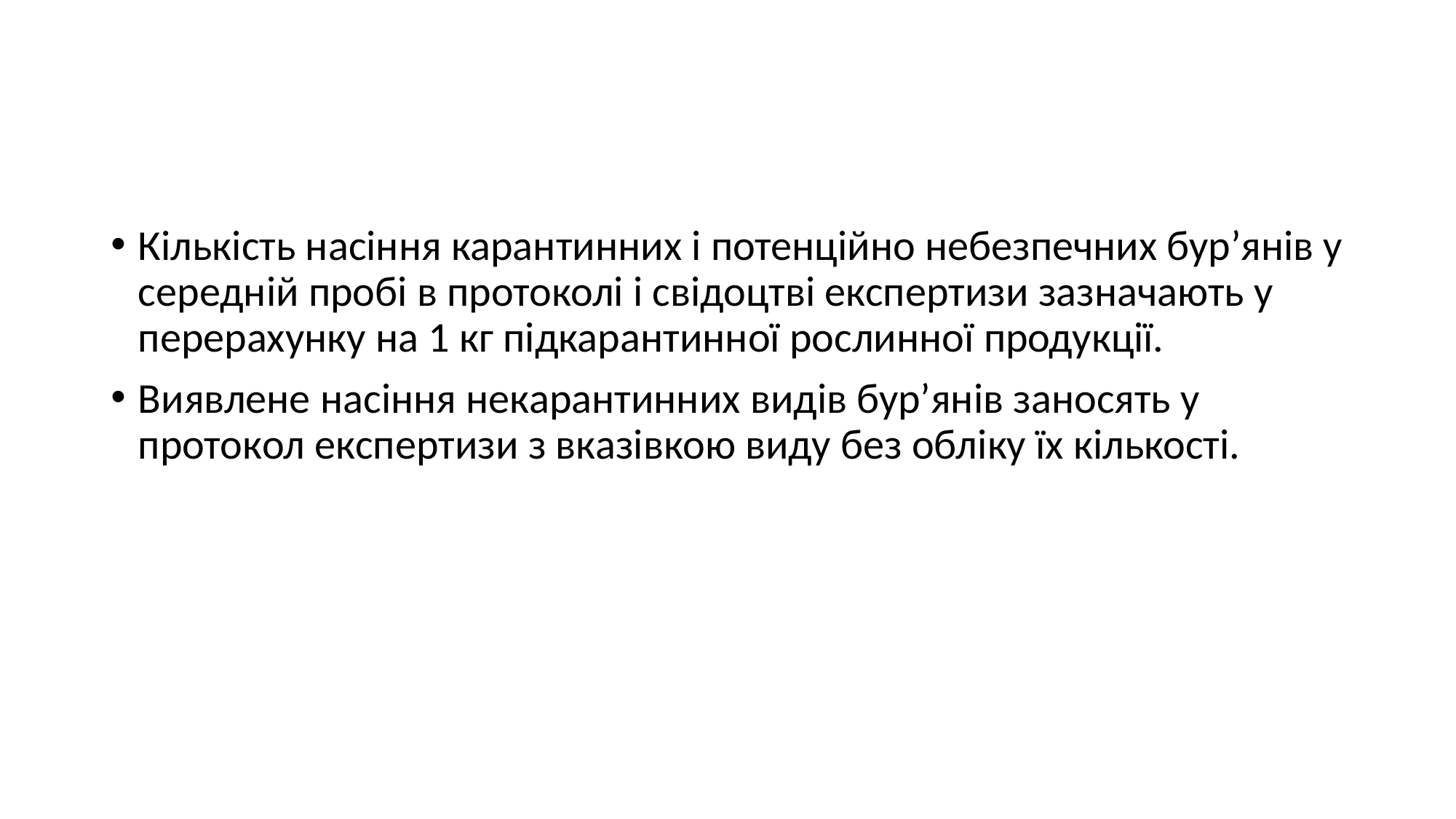

#
Кількість насіння карантинних і потенційно небезпечних бур’янів у середній пробі в протоколі і свідоцтві експертизи зазначають у перерахунку на 1 кг підкарантинної рослинної продукції.
Виявлене насіння некарантинних видів бур’янів заносять у протокол експертизи з вказівкою виду без обліку їх кількості.